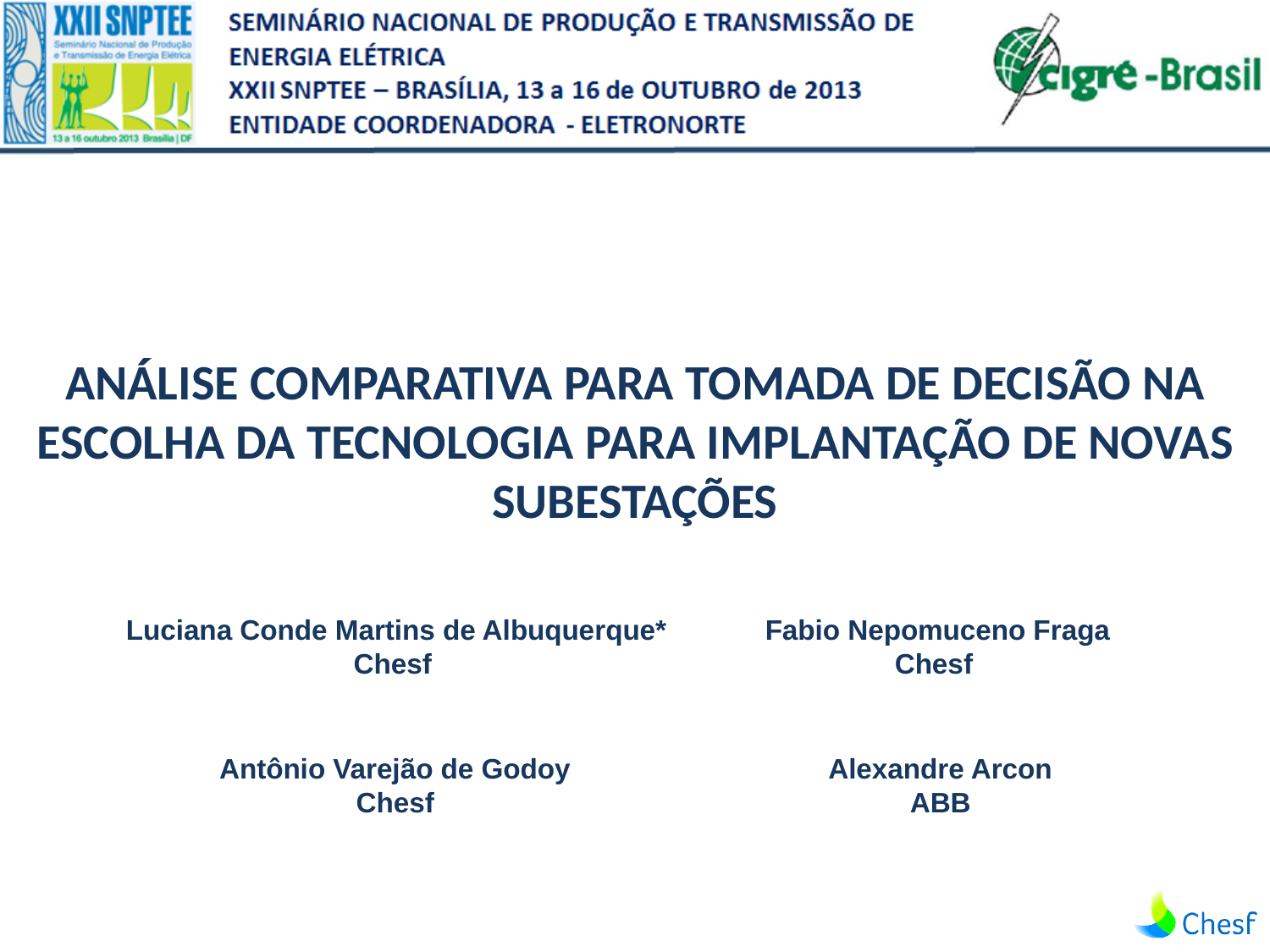

Análise comparativa para tomada de decisão na escolha da tecnologia para implantação de novas subestações
Luciana Conde Martins de Albuquerque*
Chesf
Fabio Nepomuceno Fraga
Chesf
Antônio Varejão de Godoy
Chesf
Alexandre Arcon
ABB